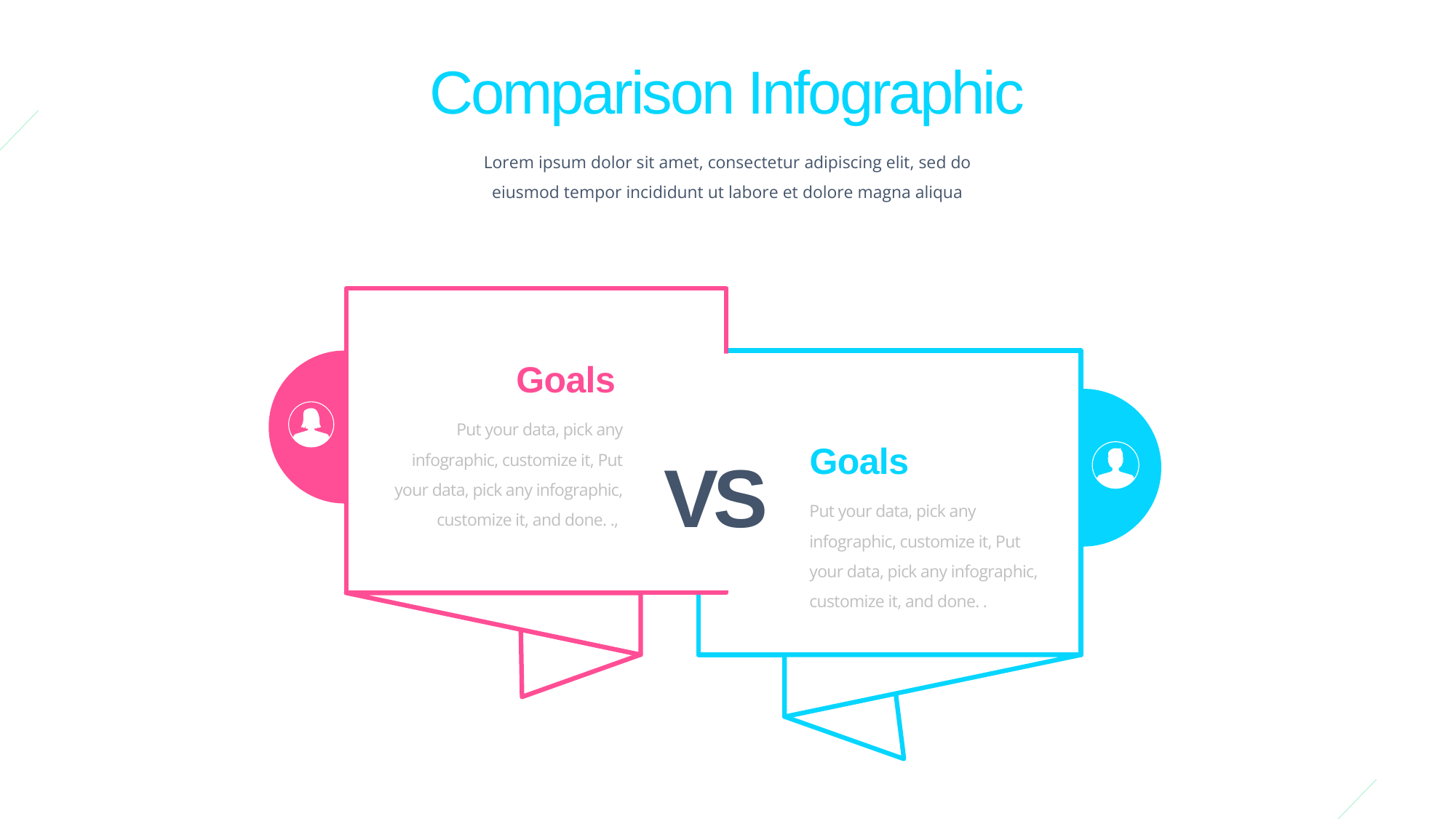

Comparison Infographic
Lorem ipsum dolor sit amet, consectetur adipiscing elit, sed do eiusmod tempor incididunt ut labore et dolore magna aliqua

Goals

VS
Put your data, pick any infographic, customize it, Put your data, pick any infographic, customize it, and done. .,
Goals
Put your data, pick any infographic, customize it, Put your data, pick any infographic, customize it, and done. .